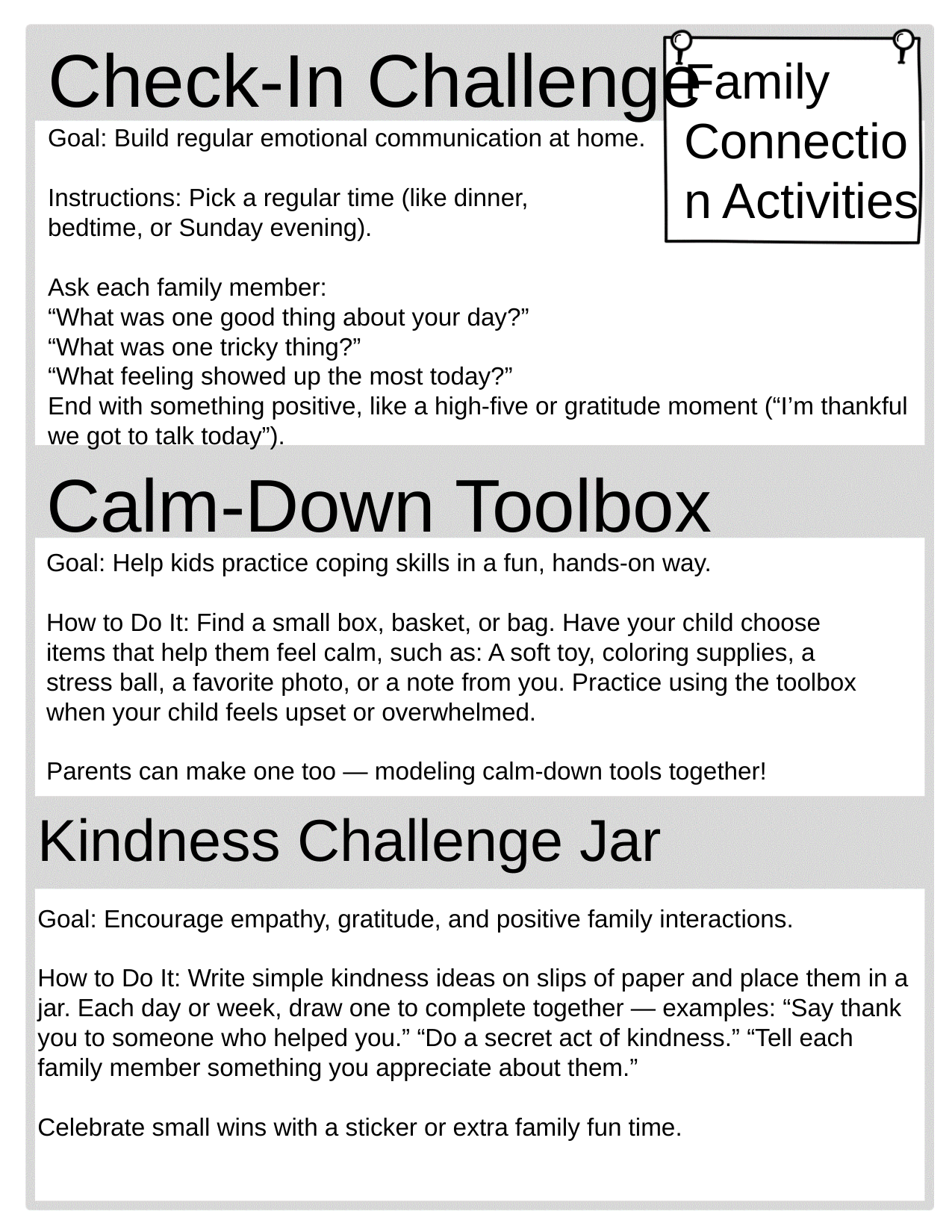

Check-In Challenge
Goal: Build regular emotional communication at home.

Instructions: Pick a regular time (like dinner,
bedtime, or Sunday evening).

Ask each family member:
“What was one good thing about your day?”
“What was one tricky thing?”
“What feeling showed up the most today?”
End with something positive, like a high-five or gratitude moment (“I’m thankful we got to talk today”).
Family Connection Activities
Calm-Down Toolbox
Goal: Help kids practice coping skills in a fun, hands-on way.

How to Do It: Find a small box, basket, or bag. Have your child choose items that help them feel calm, such as: A soft toy, coloring supplies, a stress ball, a favorite photo, or a note from you. Practice using the toolbox when your child feels upset or overwhelmed.

Parents can make one too — modeling calm-down tools together!
Kindness Challenge Jar

Goal: Encourage empathy, gratitude, and positive family interactions.

How to Do It: Write simple kindness ideas on slips of paper and place them in a jar. Each day or week, draw one to complete together — examples: “Say thank you to someone who helped you.” “Do a secret act of kindness.” “Tell each family member something you appreciate about them.”

Celebrate small wins with a sticker or extra family fun time.